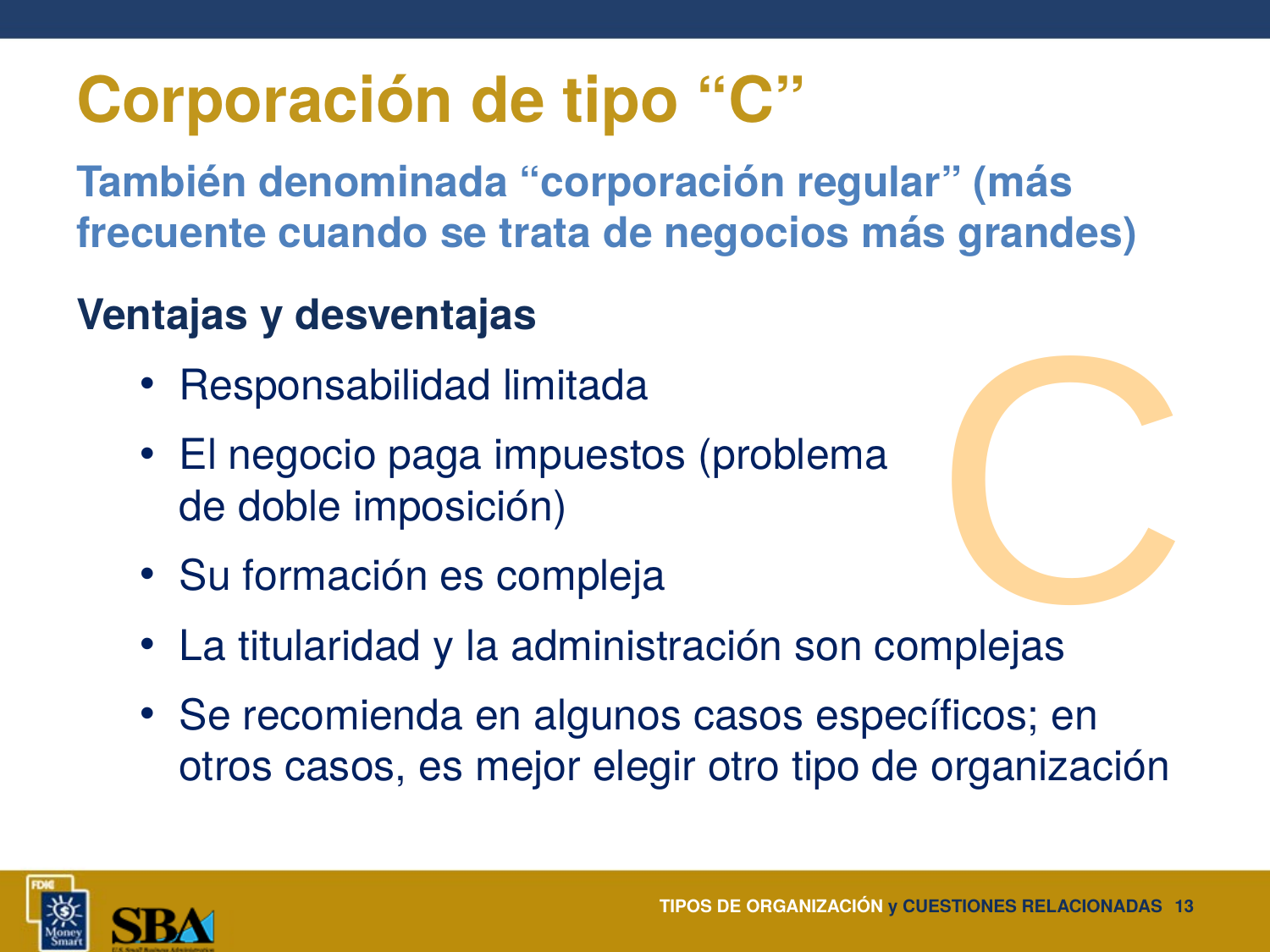

# Corporación de tipo “C”
También denominada “corporación regular” (más frecuente cuando se trata de negocios más grandes)
Ventajas y desventajas
Responsabilidad limitada
El negocio paga impuestos (problema
de doble imposición)
Su formación es compleja
La titularidad y la administración son complejas
Se recomienda en algunos casos específicos; en otros casos, es mejor elegir otro tipo de organización

C